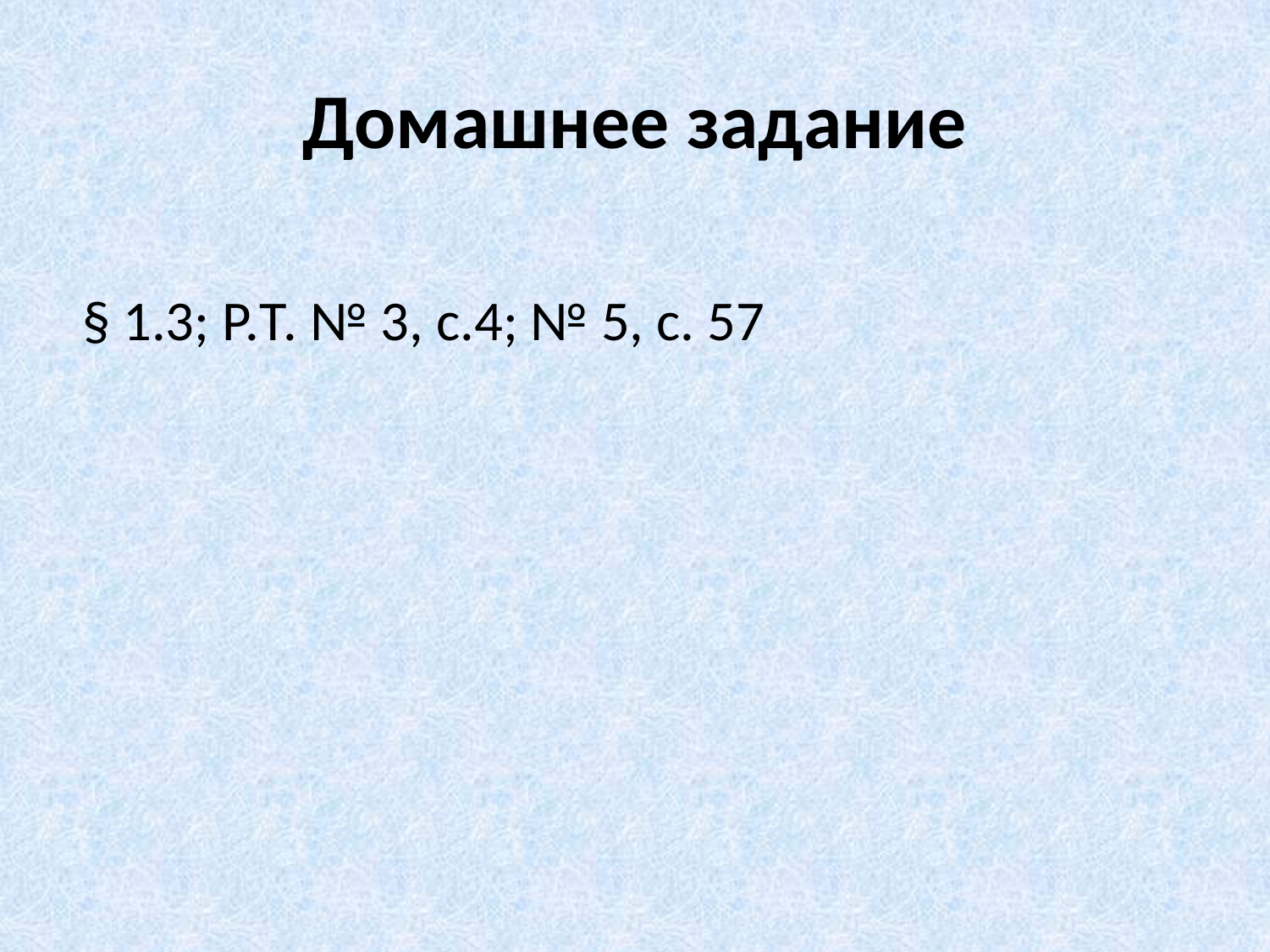

# Домашнее задание
§ 1.3; Р.Т. № 3, с.4; № 5, с. 57